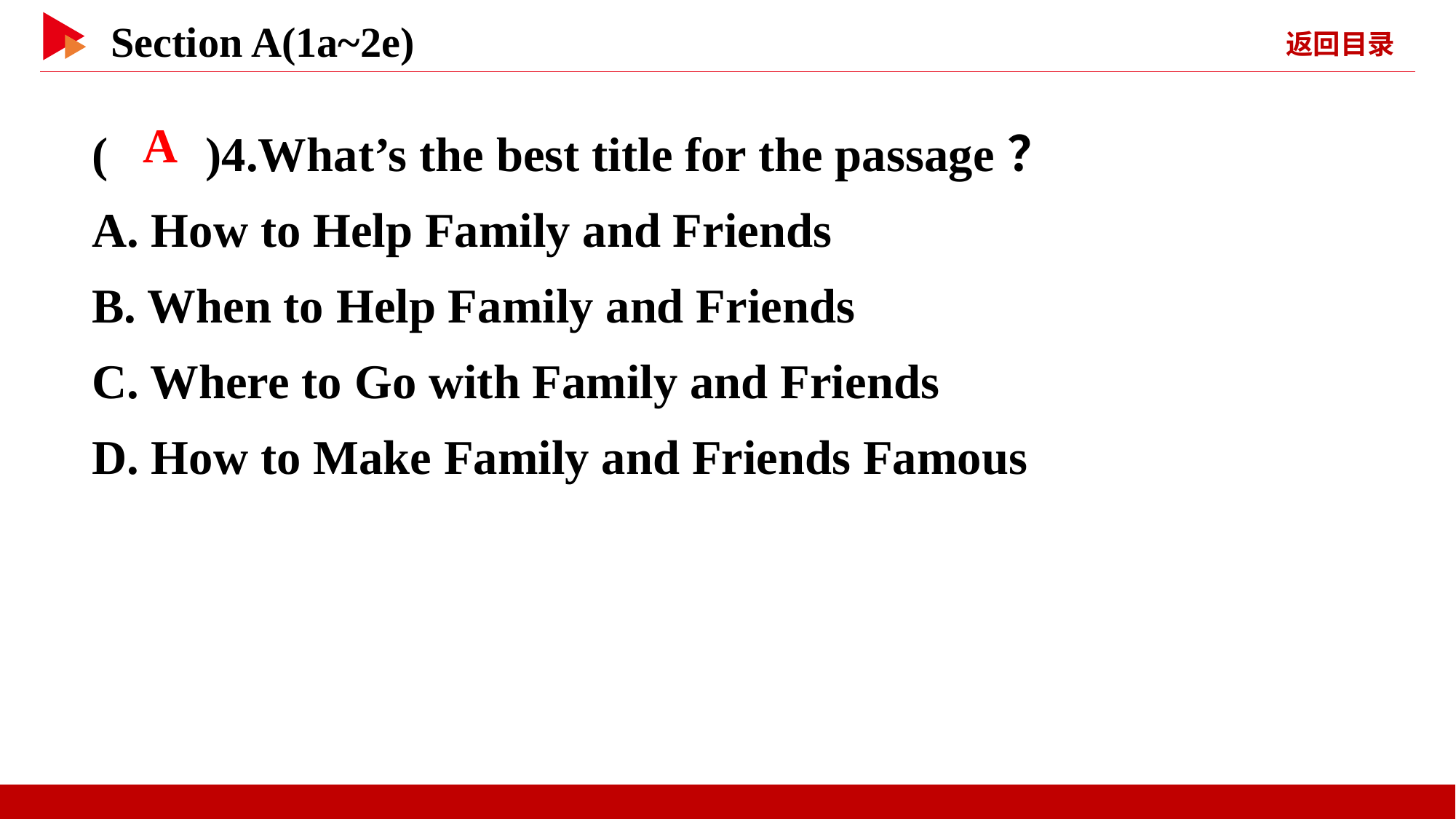

(        )4.What’s the best title for the passage？
A. How to Help Family and Friends
B. When to Help Family and Friends
C. Where to Go with Family and Friends
D. How to Make Family and Friends Famous
   A